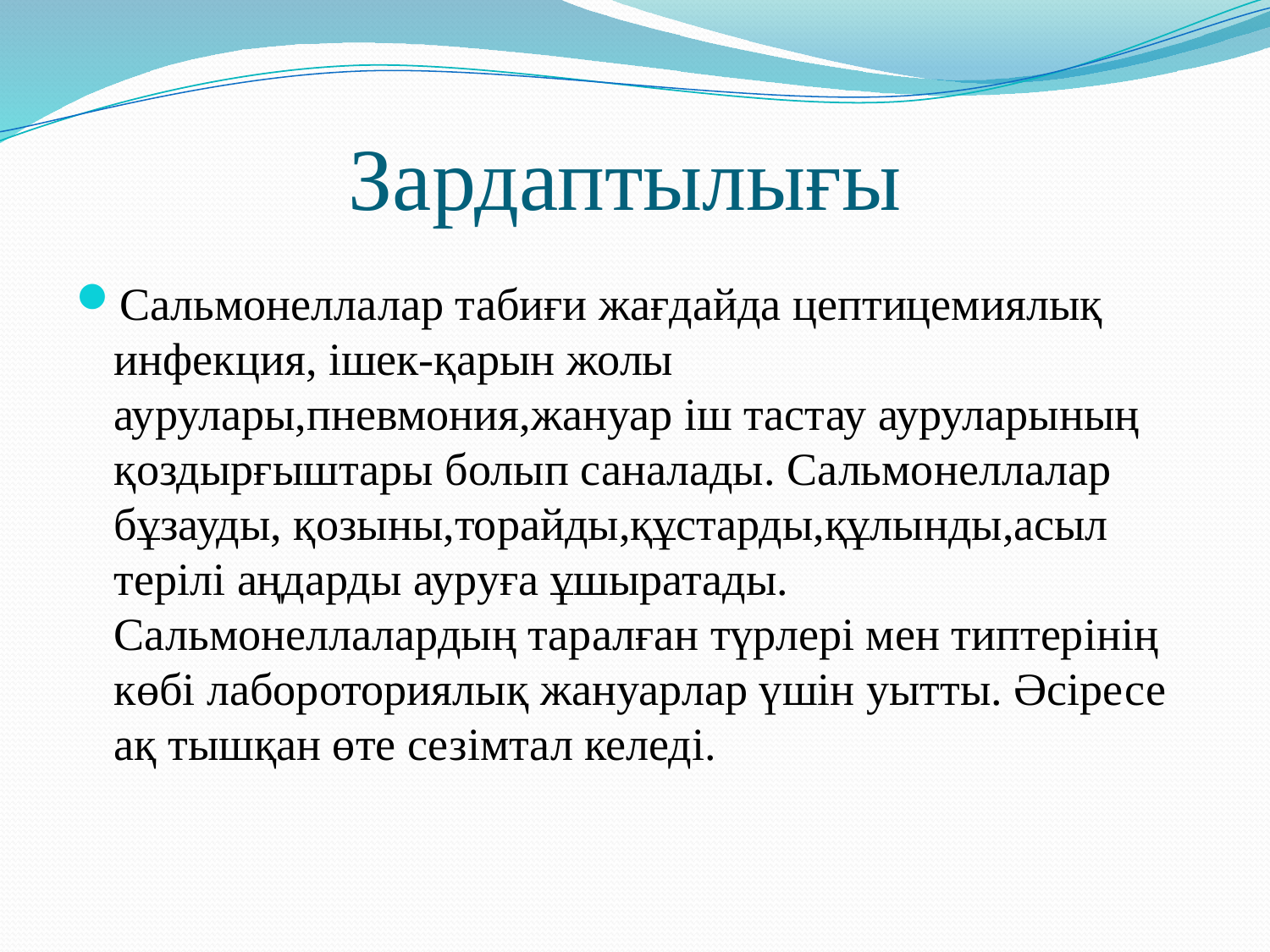

# Зардаптылығы
Сальмонеллалар табиғи жағдайда цептицемиялық инфекция, ішек-қарын жолы аурулары,пневмония,жануар іш тастау ауруларының қоздырғыштары болып саналады. Сальмонеллалар бұзауды, қозыны,торайды,құстарды,құлынды,асыл терілі аңдарды ауруға ұшыратады. Сальмонеллалардың таралған түрлері мен типтерінің көбі лабороториялық жануарлар үшін уытты. Әсіресе ақ тышқан өте сезімтал келеді.